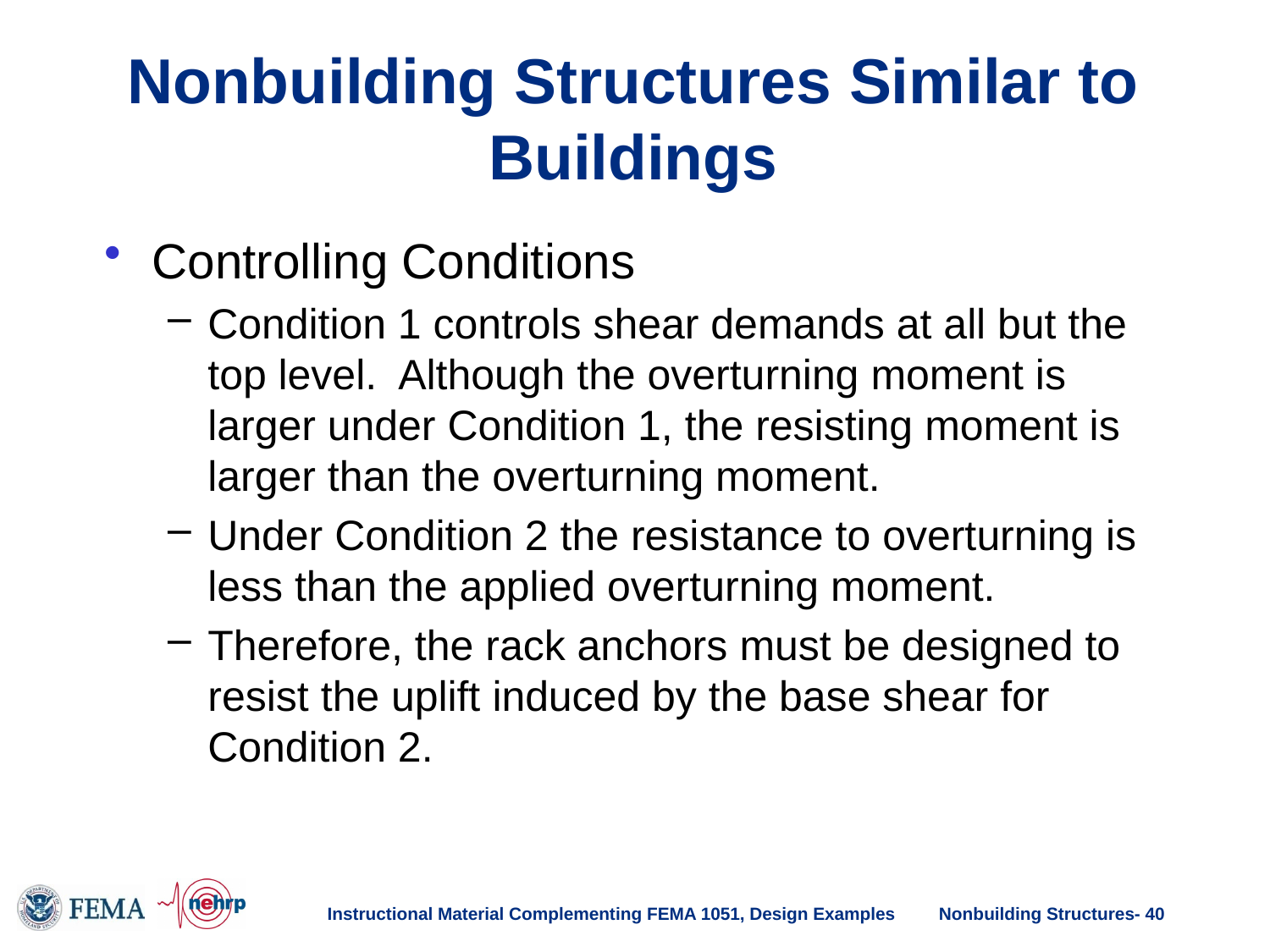

# Nonbuilding Structures Similar to Buildings
Controlling Conditions
Condition 1 controls shear demands at all but the top level.  Although the overturning moment is larger under Condition 1, the resisting moment is larger than the overturning moment.
Under Condition 2 the resistance to overturning is less than the applied overturning moment.
Therefore, the rack anchors must be designed to resist the uplift induced by the base shear for Condition 2.
Instructional Material Complementing FEMA 1051, Design Examples
Nonbuilding Structures- 40